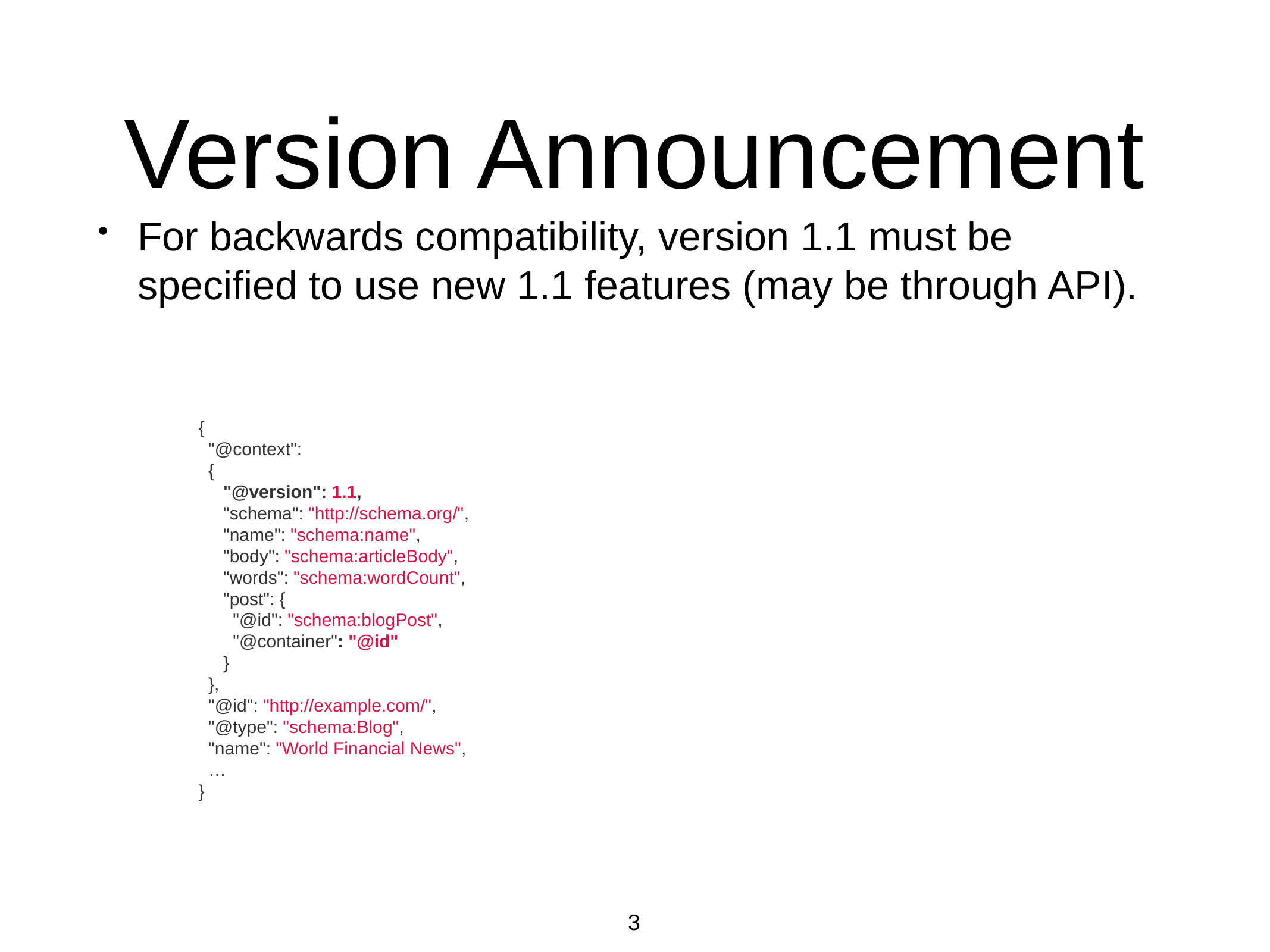

# Version Announcement
For backwards compatibility, version 1.1 must be specified to use new 1.1 features (may be through API).
{
  "@context":
  {
     "@version": 1.1,
     "schema": "http://schema.org/",
     "name": "schema:name",
     "body": "schema:articleBody",
     "words": "schema:wordCount",
     "post": {
       "@id": "schema:blogPost",
       "@container": "@id"
     }
  },
  "@id": "http://example.com/",
  "@type": "schema:Blog",
  "name": "World Financial News",
  …
}
3